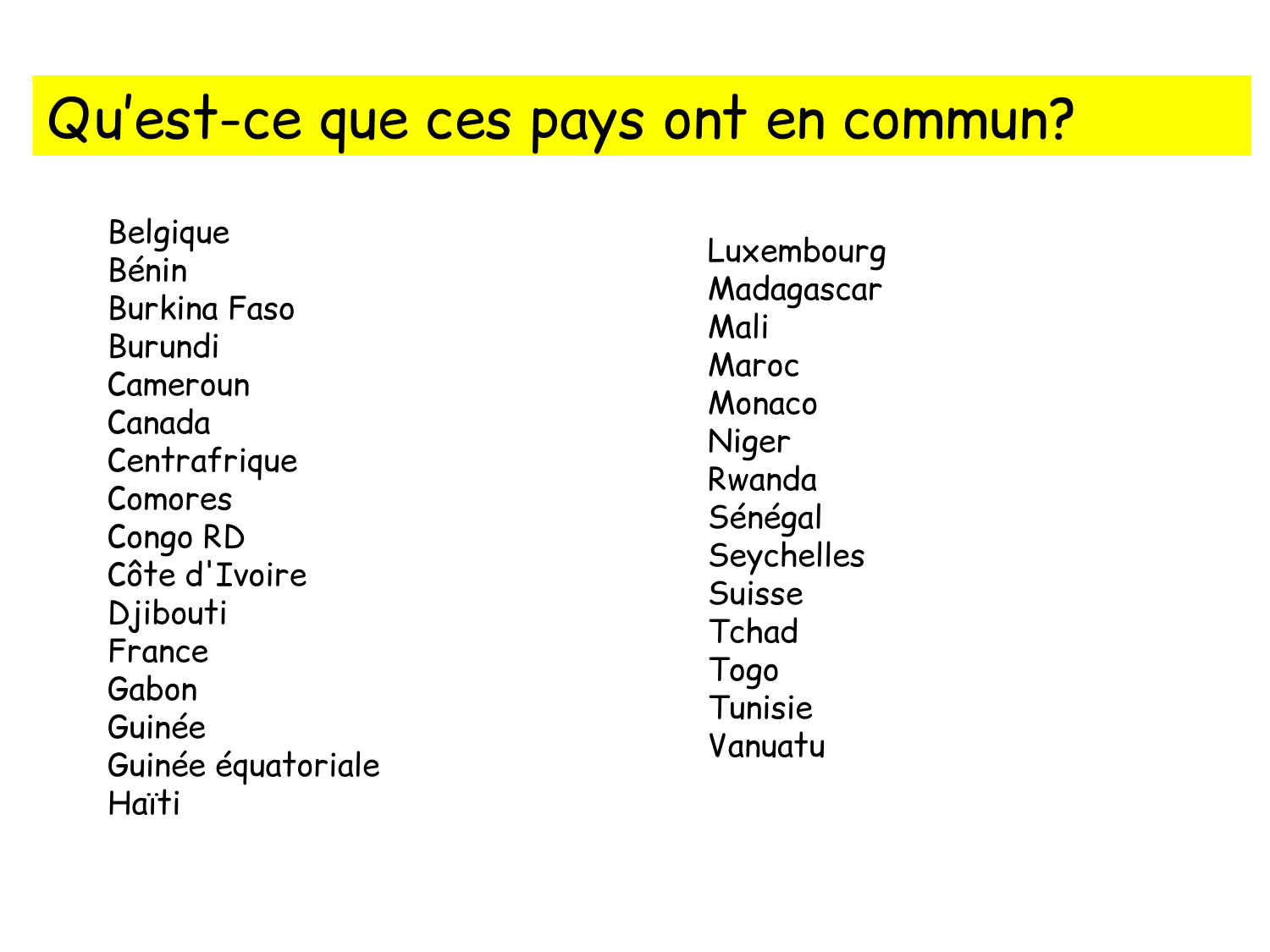

Qu’est-ce que ces pays ont en commun?
Luxembourg
Madagascar
Mali
Maroc
Monaco
Niger
Rwanda
Sénégal
Seychelles
Suisse
Tchad
Togo
Tunisie
Vanuatu
Belgique
Bénin
Burkina Faso
Burundi
Cameroun
Canada
Centrafrique
Comores
Congo RD
Côte d'Ivoire
Djibouti
France
Gabon
Guinée
Guinée équatoriale
Haïti